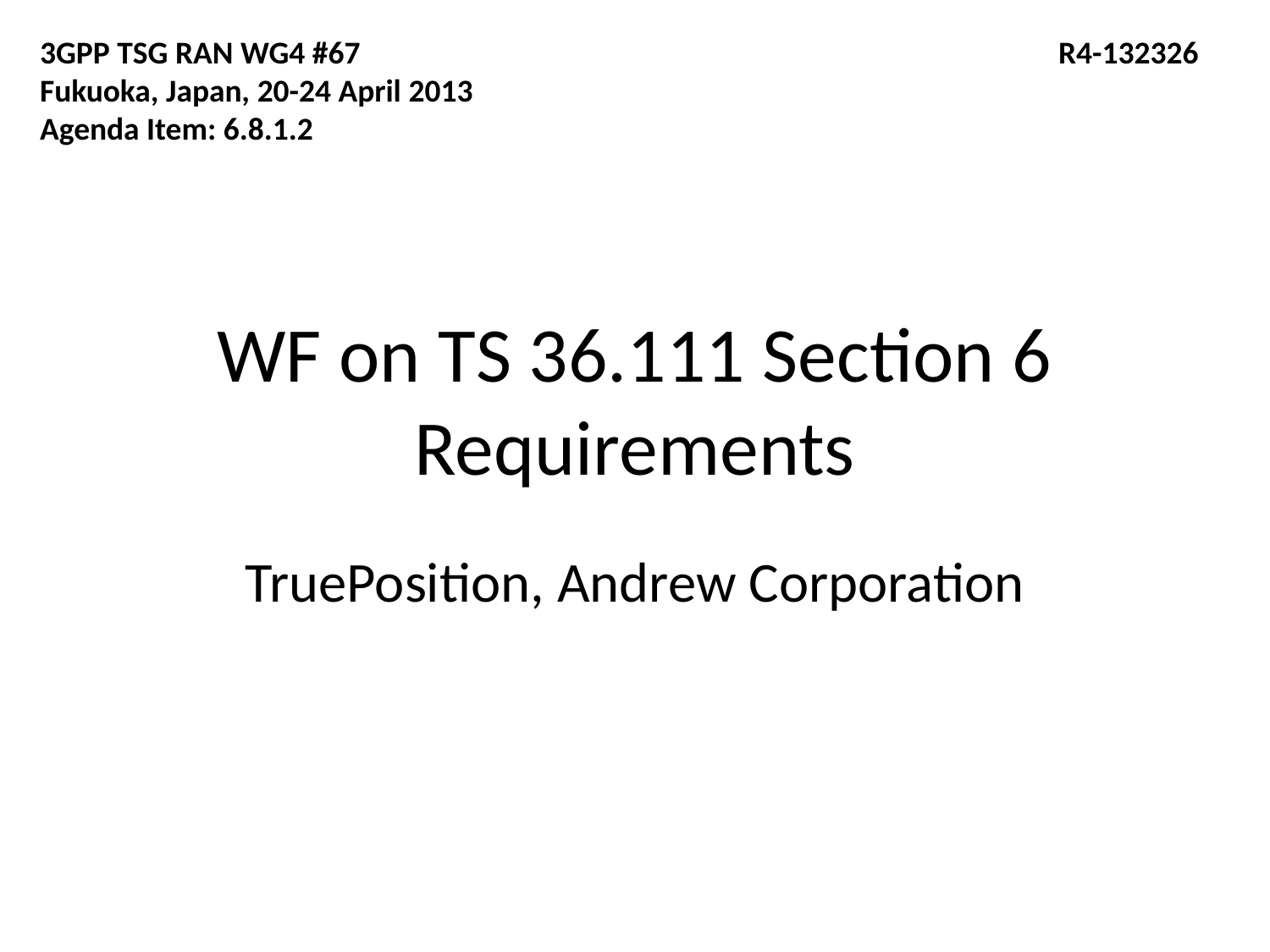

3GPP TSG RAN WG4 #67
Fukuoka, Japan, 20-24 April 2013
Agenda Item: 6.8.1.2
R4-132326
# WF on TS 36.111 Section 6 Requirements
TruePosition, Andrew Corporation